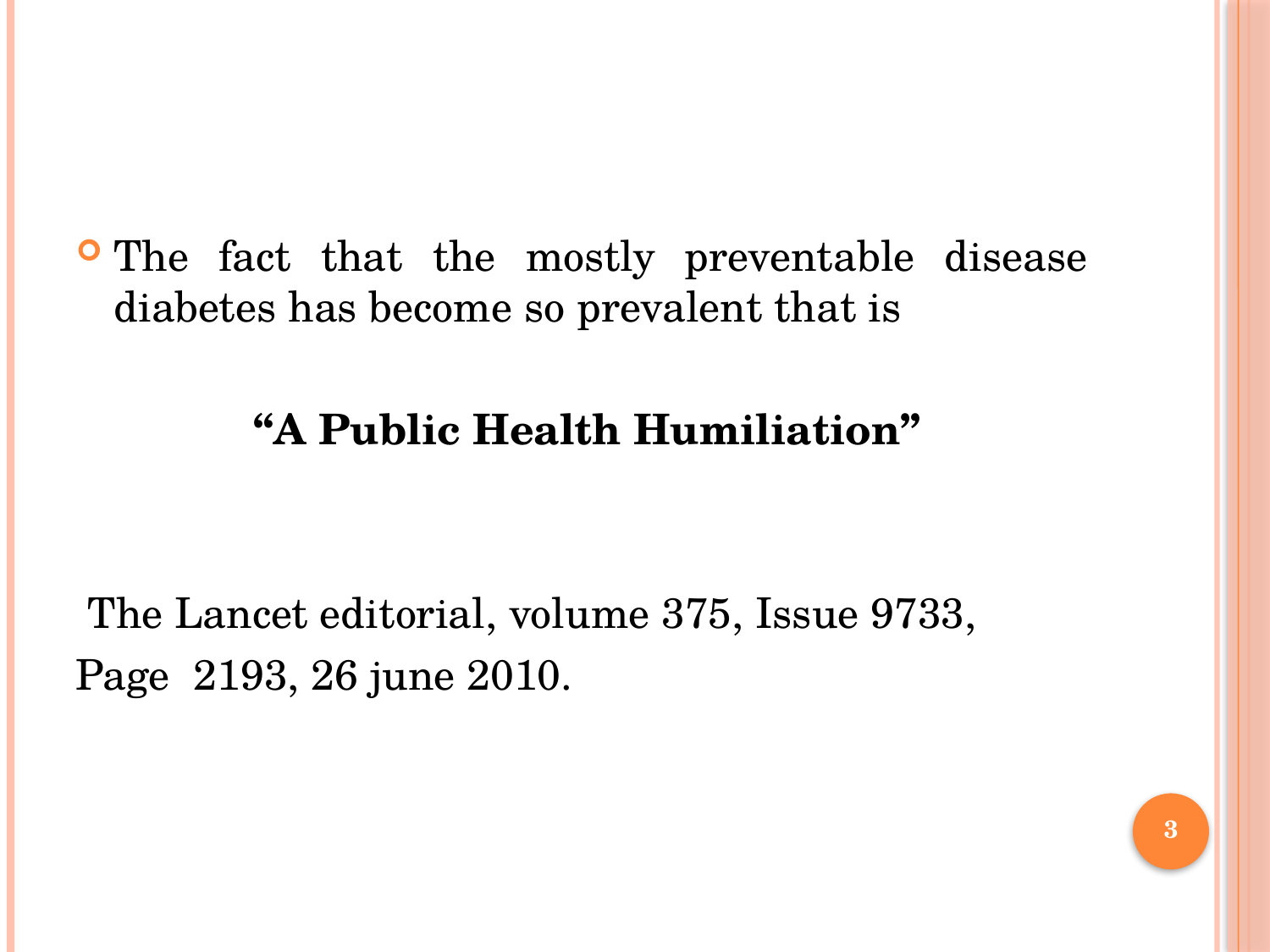

#
The fact that the mostly preventable disease diabetes has become so prevalent that is

               “A Public Health Humiliation”

 The Lancet editorial, volume 375, Issue 9733,
Page  2193, 26 june 2010.
3